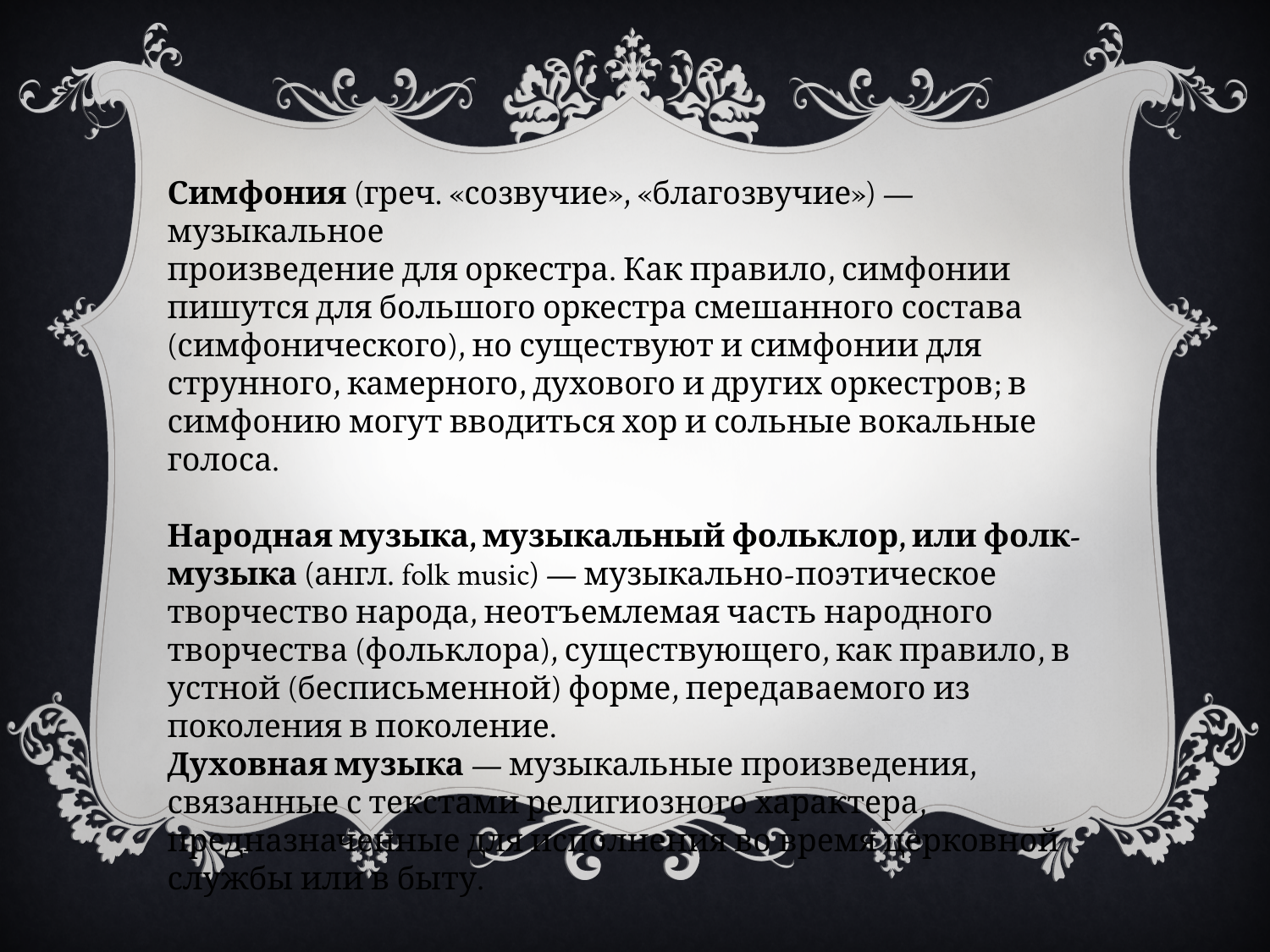

Симфония (греч. «созвучие», «благозвучие») — музыкальное
произведение для оркестра. Как правило, симфонии пишутся для большого оркестра смешанного состава (симфонического), но существуют и симфонии для струнного, камерного, духового и других оркестров; в симфонию могут вводиться хор и сольные вокальные голоса.

Народная музыка, музыкальный фольклор, или фолк-музыка (англ. folk music) — музыкально-поэтическое творчество народа, неотъемлемая часть народного творчества (фольклора), существующего, как правило, в устной (бесписьменной) форме, передаваемого из поколения в поколение.
Духовная музыка — музыкальные произведения, связанные с текстами религиозного характера, предназначенные для исполнения во время церковной службы или в быту.